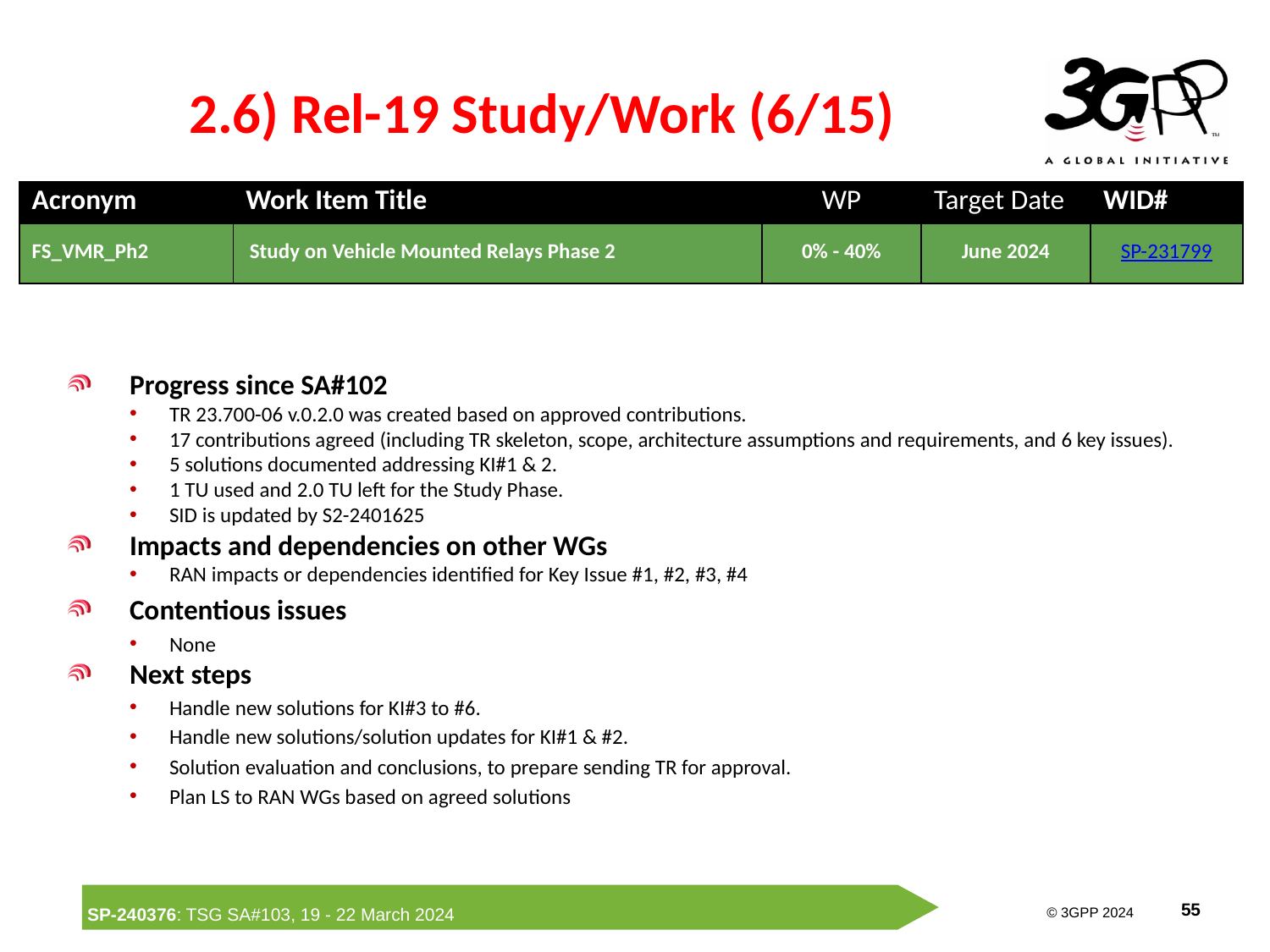

# 2.6) Rel-19 Study/Work (6/15)
| Acronym | Work Item Title | WP | Target Date | WID# |
| --- | --- | --- | --- | --- |
| FS\_VMR\_Ph2 | Study on Vehicle Mounted Relays Phase 2 | 0% - 40% | June 2024 | SP-231799 |
Progress since SA#102
TR 23.700-06 v.0.2.0 was created based on approved contributions.
17 contributions agreed (including TR skeleton, scope, architecture assumptions and requirements, and 6 key issues).
5 solutions documented addressing KI#1 & 2.
1 TU used and 2.0 TU left for the Study Phase.
SID is updated by S2-2401625
Impacts and dependencies on other WGs
RAN impacts or dependencies identified for Key Issue #1, #2, #3, #4
Contentious issues
None
Next steps
Handle new solutions for KI#3 to #6.
Handle new solutions/solution updates for KI#1 & #2.
Solution evaluation and conclusions, to prepare sending TR for approval.
Plan LS to RAN WGs based on agreed solutions